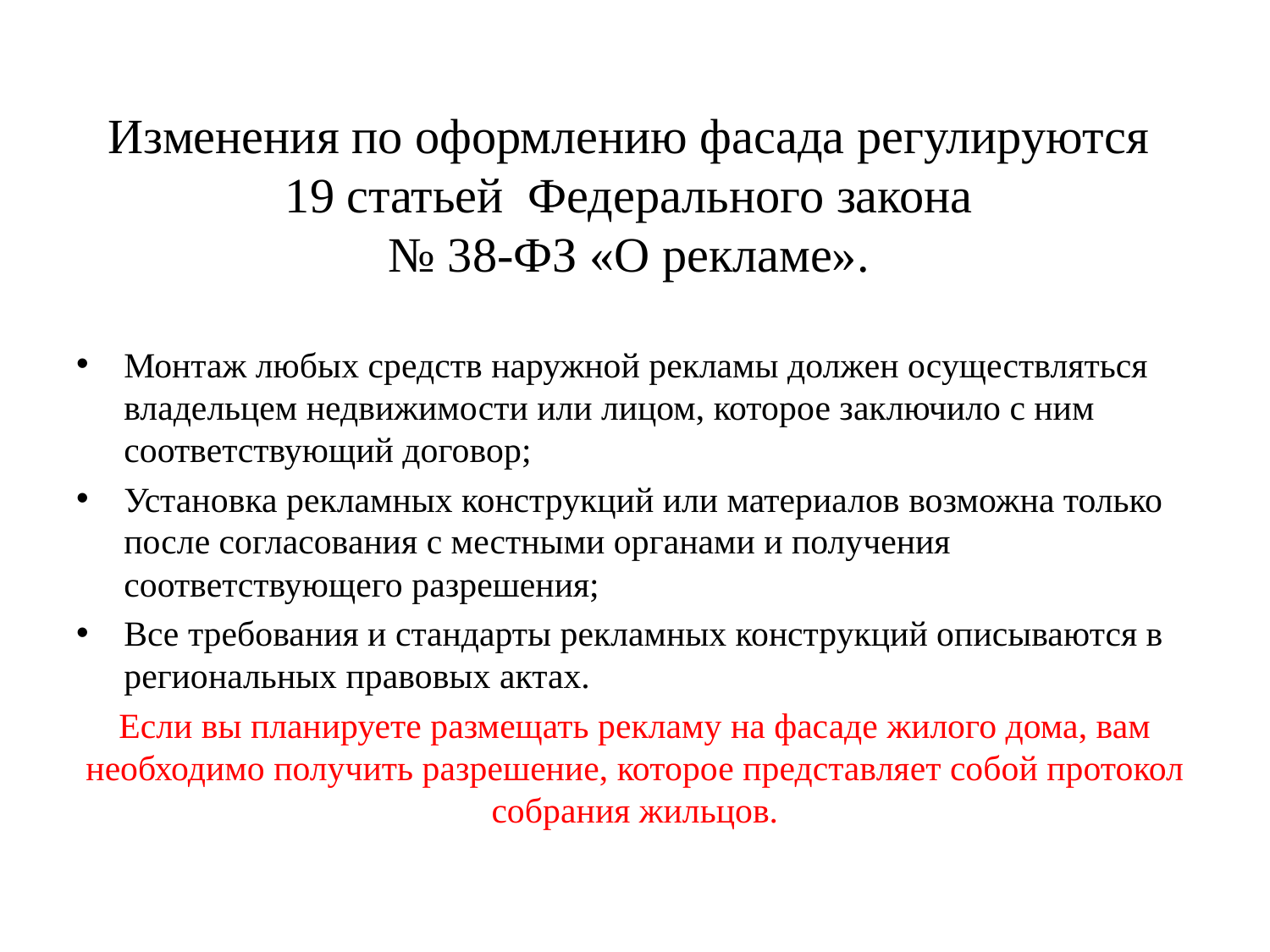

# Изменения по оформлению фасада регулируются 19 статьей  Федерального закона № 38-ФЗ «О рекламе».
Монтаж любых средств наружной рекламы должен осуществляться владельцем недвижимости или лицом, которое заключило с ним соответствующий договор;
Установка рекламных конструкций или материалов возможна только после согласования с местными органами и получения соответствующего разрешения;
Все требования и стандарты рекламных конструкций описываются в региональных правовых актах.
Если вы планируете размещать рекламу на фасаде жилого дома, вам необходимо получить разрешение, которое представляет собой протокол собрания жильцов.